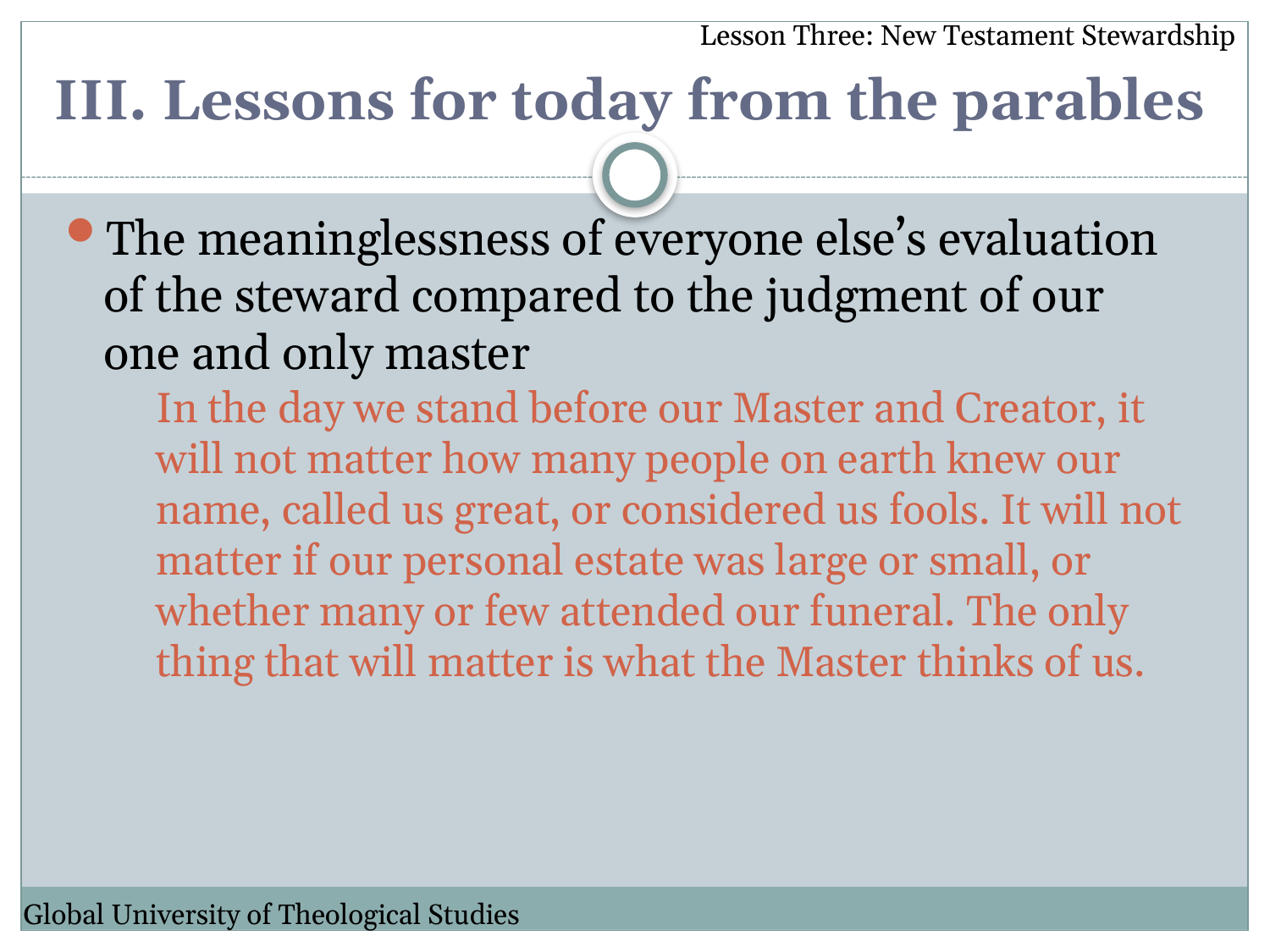

Lesson Three: New Testament Stewardship
# III. Lessons for today from the parables
The meaninglessness of everyone else’s evaluation of the steward compared to the judgment of our one and only master
	In the day we stand before our Master and Creator, it will not matter how many people on earth knew our name, called us great, or considered us fools. It will not matter if our personal estate was large or small, or whether many or few attended our funeral. The only thing that will matter is what the Master thinks of us.
Global University of Theological Studies